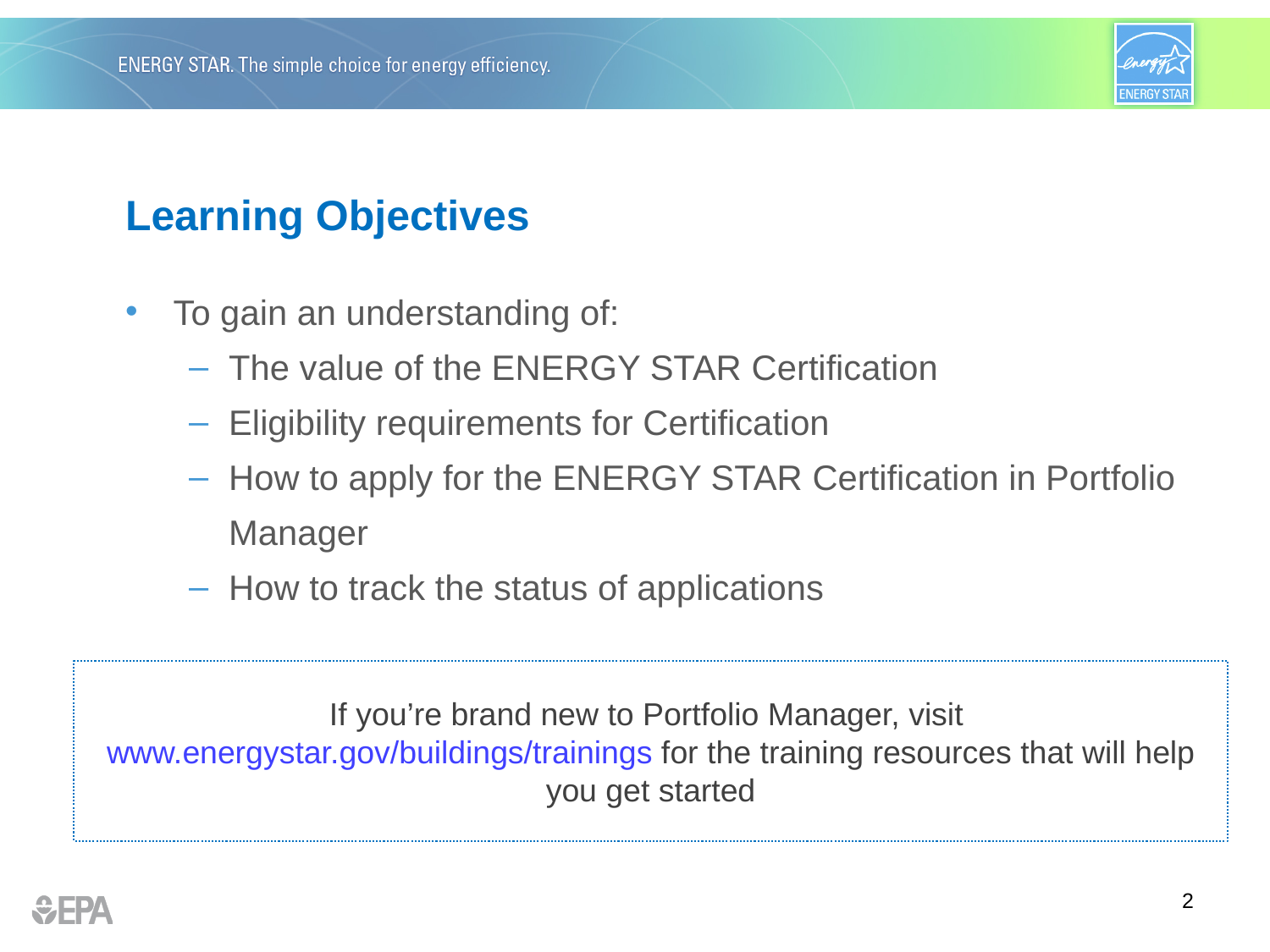

# Learning Objectives
To gain an understanding of:
The value of the ENERGY STAR Certification
Eligibility requirements for Certification
How to apply for the ENERGY STAR Certification in Portfolio Manager
How to track the status of applications
If you’re brand new to Portfolio Manager, visit www.energystar.gov/buildings/trainings for the training resources that will help you get started
2